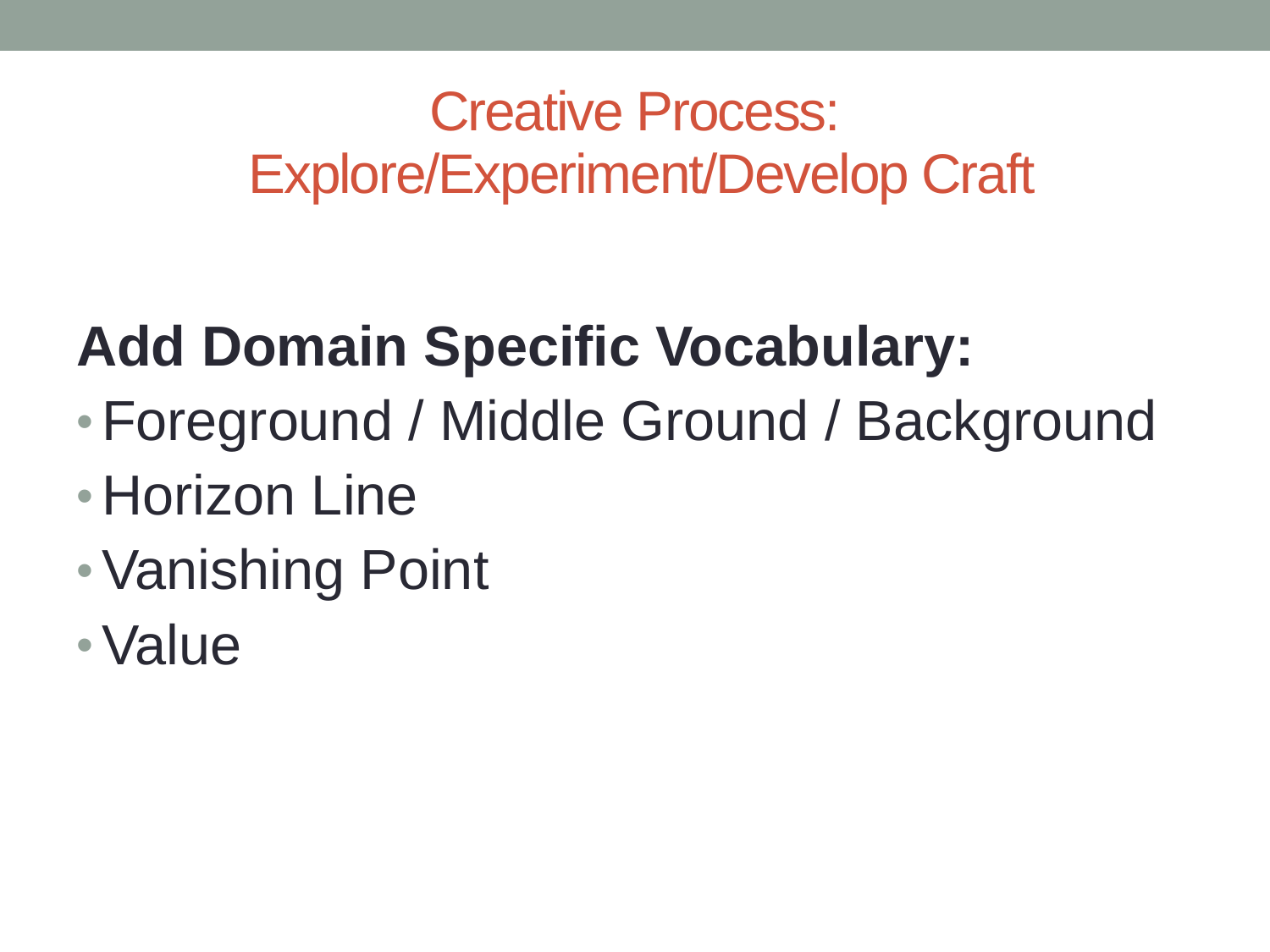

# Creative Process: Explore/Experiment/Develop Craft
Add Domain Specific Vocabulary:
Foreground / Middle Ground / Background
Horizon Line
Vanishing Point
Value